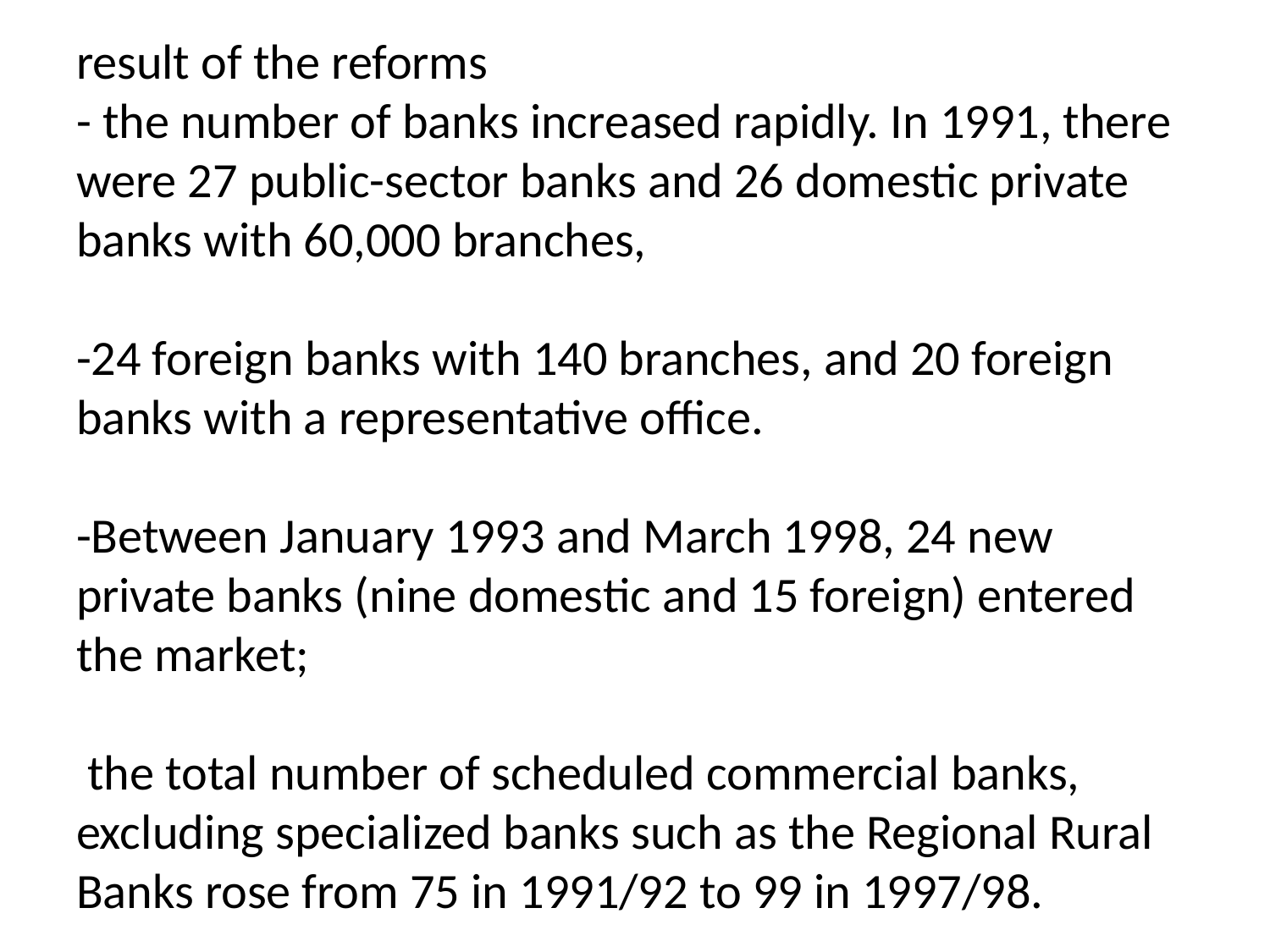

# result of the reforms - the number of banks increased rapidly. In 1991, there were 27 public-sector banks and 26 domestic private banks with 60,000 branches, -24 foreign banks with 140 branches, and 20 foreign banks with a representative office. -Between January 1993 and March 1998, 24 new private banks (nine domestic and 15 foreign) entered the market; the total number of scheduled commercial banks, excluding specialized banks such as the Regional Rural Banks rose from 75 in 1991/92 to 99 in 1997/98.